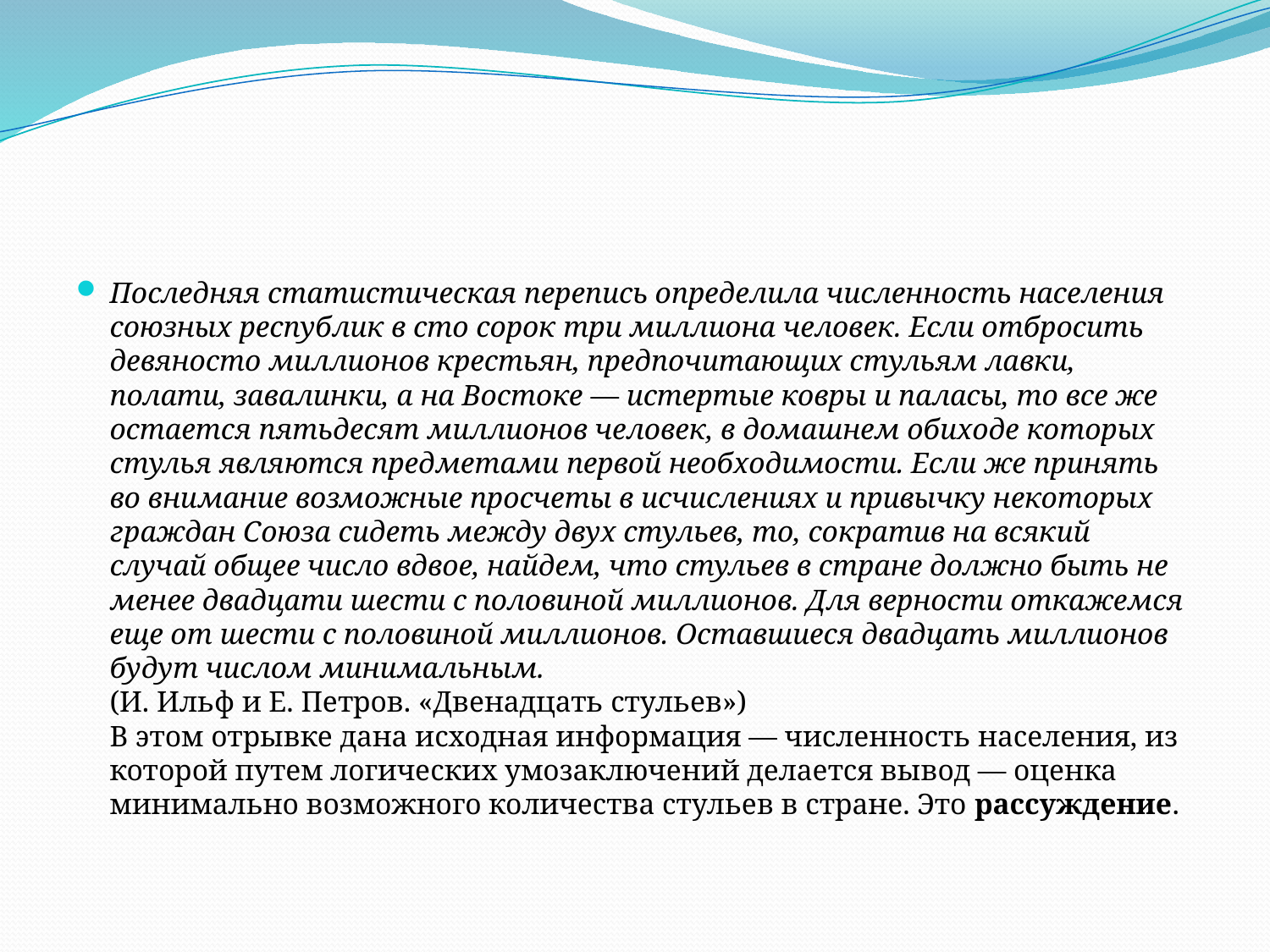

#
Последняя статистическая перепись определила численность населения союзных республик в сто сорок три миллиона человек. Если отбросить девяносто миллионов крестьян, предпочитающих стульям лавки, полати, завалинки, а на Востоке — истертые ковры и паласы, то все же остается пятьдесят миллионов человек, в домашнем обиходе которых стулья являются предметами первой необходимости. Если же принять во внимание возможные просчеты в исчислениях и привычку некоторых граждан Союза сидеть между двух стульев, то, сократив на всякий случай общее число вдвое, найдем, что стульев в стране должно быть не менее двадцати шести с половиной миллионов. Для верности откажемся еще от шести с половиной миллионов. Оставшиеся двадцать миллионов будут числом минимальным.
(И. Ильф и Е. Петров. «Двенадцать стульев»)
В этом отрывке дана исходная информация — численность населения, из которой путем логических умозаключений делается вывод — оценка минимально возможного количества стульев в стране. Это рассуждение.